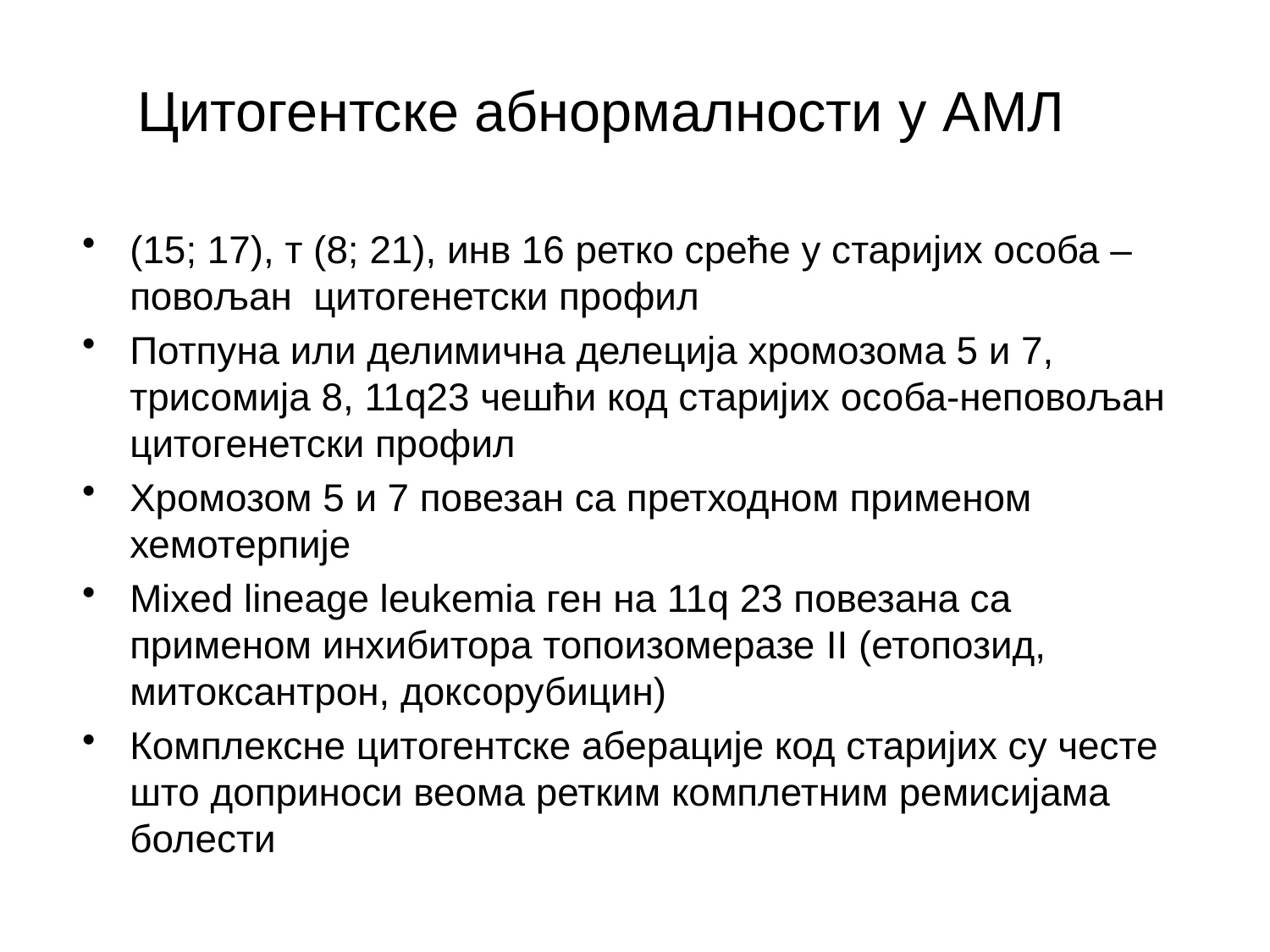

# Цитогентске абнормалности у АМЛ
(15; 17), т (8; 21), инв 16 ретко среће у старијих особа –повољан  цитогенетски профил
Потпуна или делимична делеција хромозома 5 и 7, трисомија 8, 11q23 чешћи код старијих особа-неповољан цитогенетски профил
Хромозом 5 и 7 повезан са претходном применом хемотерпије
Mixed lineage leukemia ген на 11q 23 повезана са применом инхибитора топоизомеразе II (етопозид, митоксантрон, доксорубицин)
Комплексне цитогентске аберације код старијих су честе што доприноси веома ретким комплетним ремисијама болести